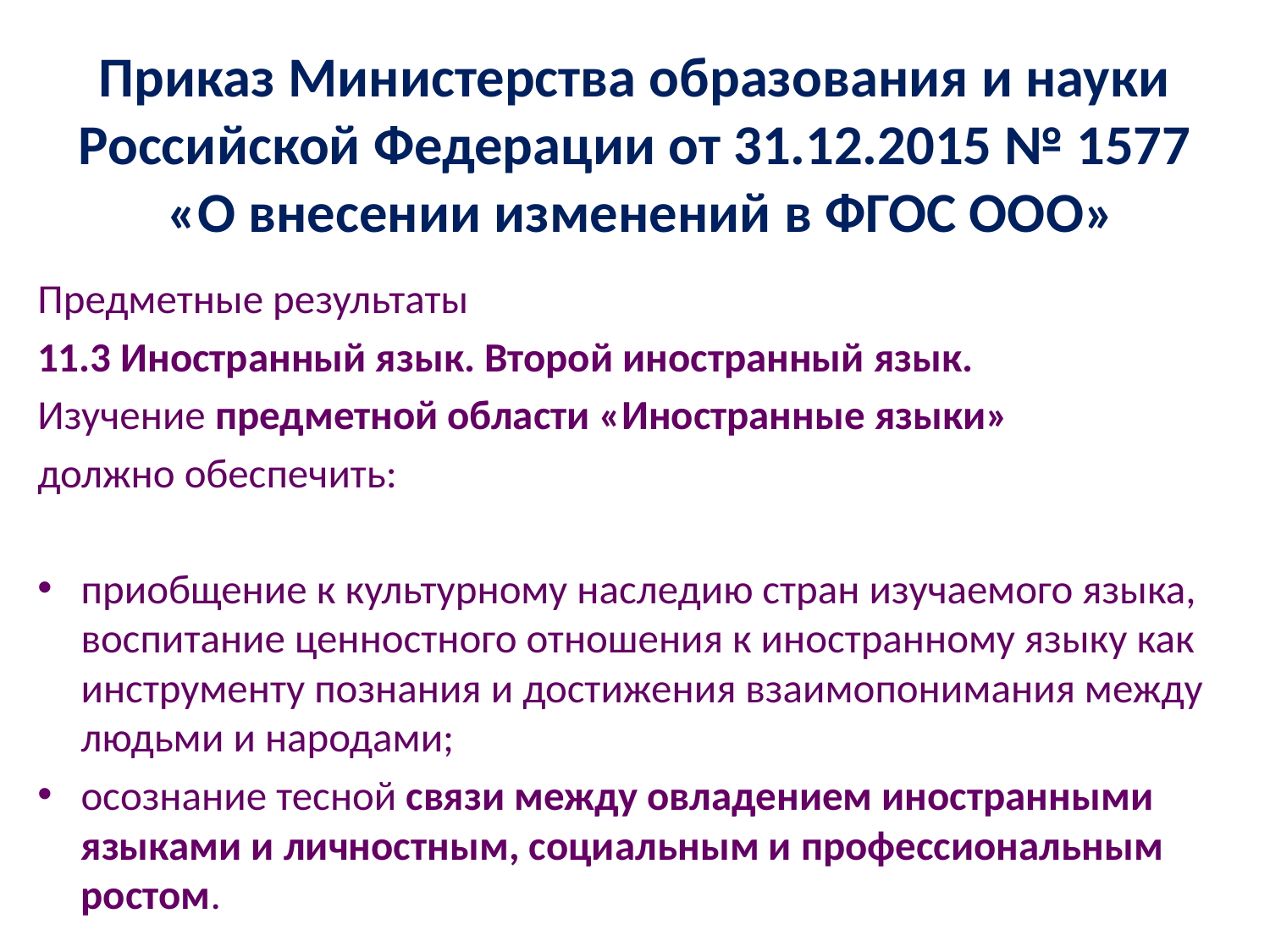

# Приказ Министерства образования и науки Российской Федерации от 31.12.2015 № 1577  «О внесении изменений в ФГОС ООО»
Предметные результаты
11.3 Иностранный язык. Второй иностранный язык.
Изучение предметной области «Иностранные языки»
должно обеспечить:

приобщение к культурному наследию стран изучаемого языка, воспитание ценностного отношения к иностранному языку как инструменту познания и достижения взаимопонимания между людьми и народами;
осознание тесной связи между овладением иностранными языками и личностным, социальным и профессиональным ростом.